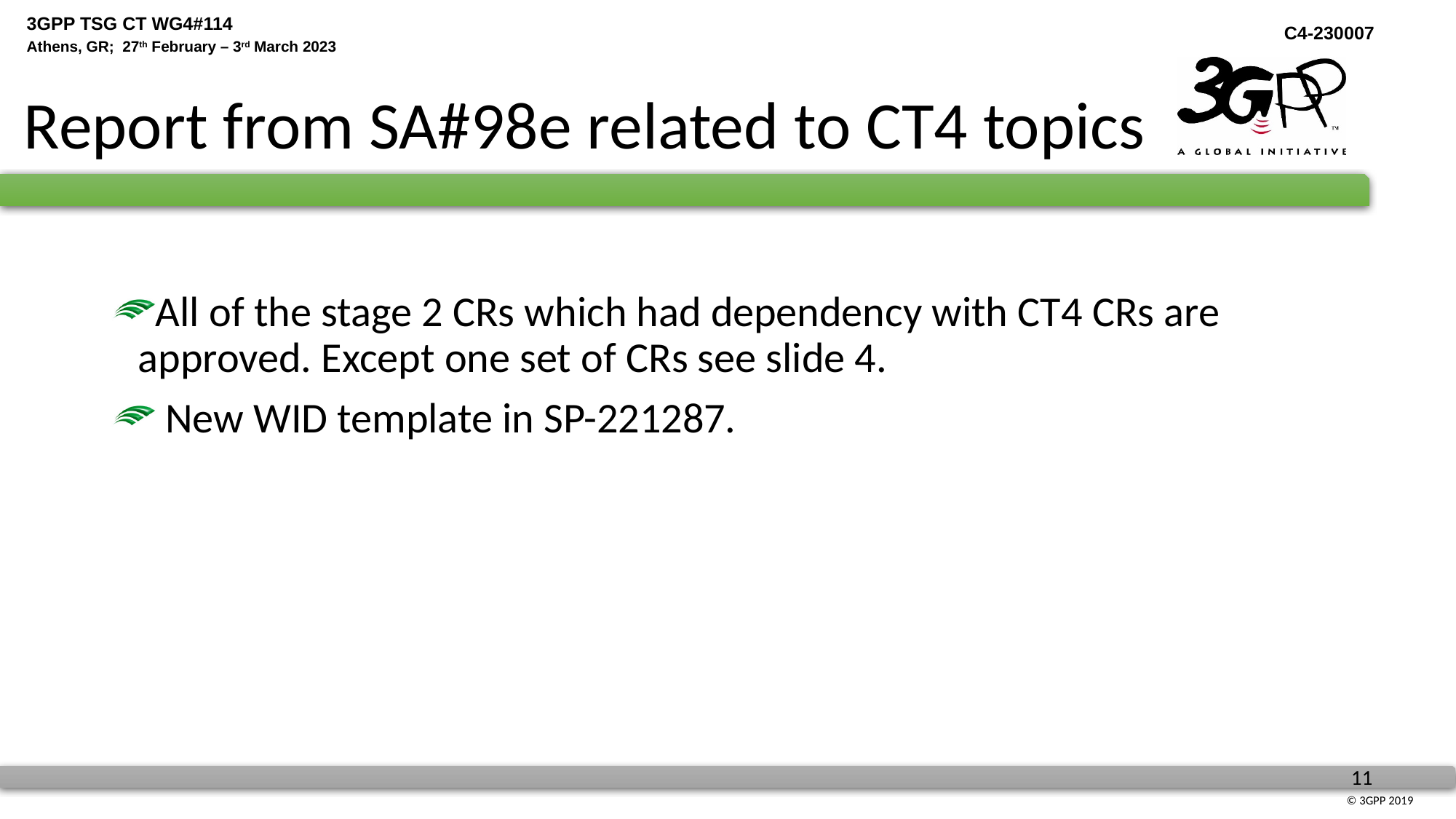

# Report from SA#98e related to CT4 topics

All of the stage 2 CRs which had dependency with CT4 CRs are approved. Except one set of CRs see slide 4.
 New WID template in SP-221287.